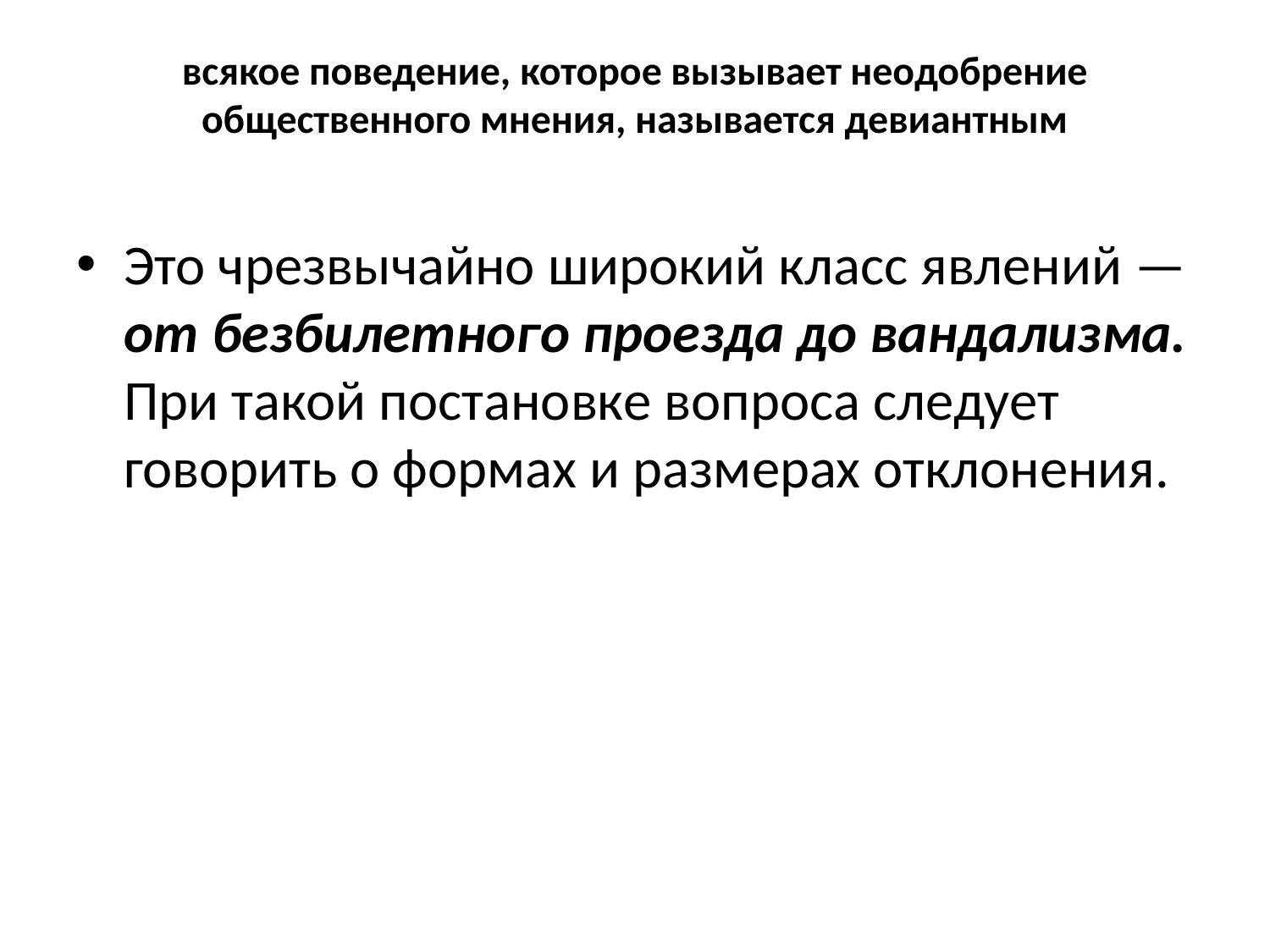

# всякое поведение, которое вызывает неодобрение общественного мнения, называется девиантным
Это чрезвычайно широкий класс явлений — от безбилетного проезда до вандализма. При такой постановке вопроса следует говорить о формах и размерах отклонения.